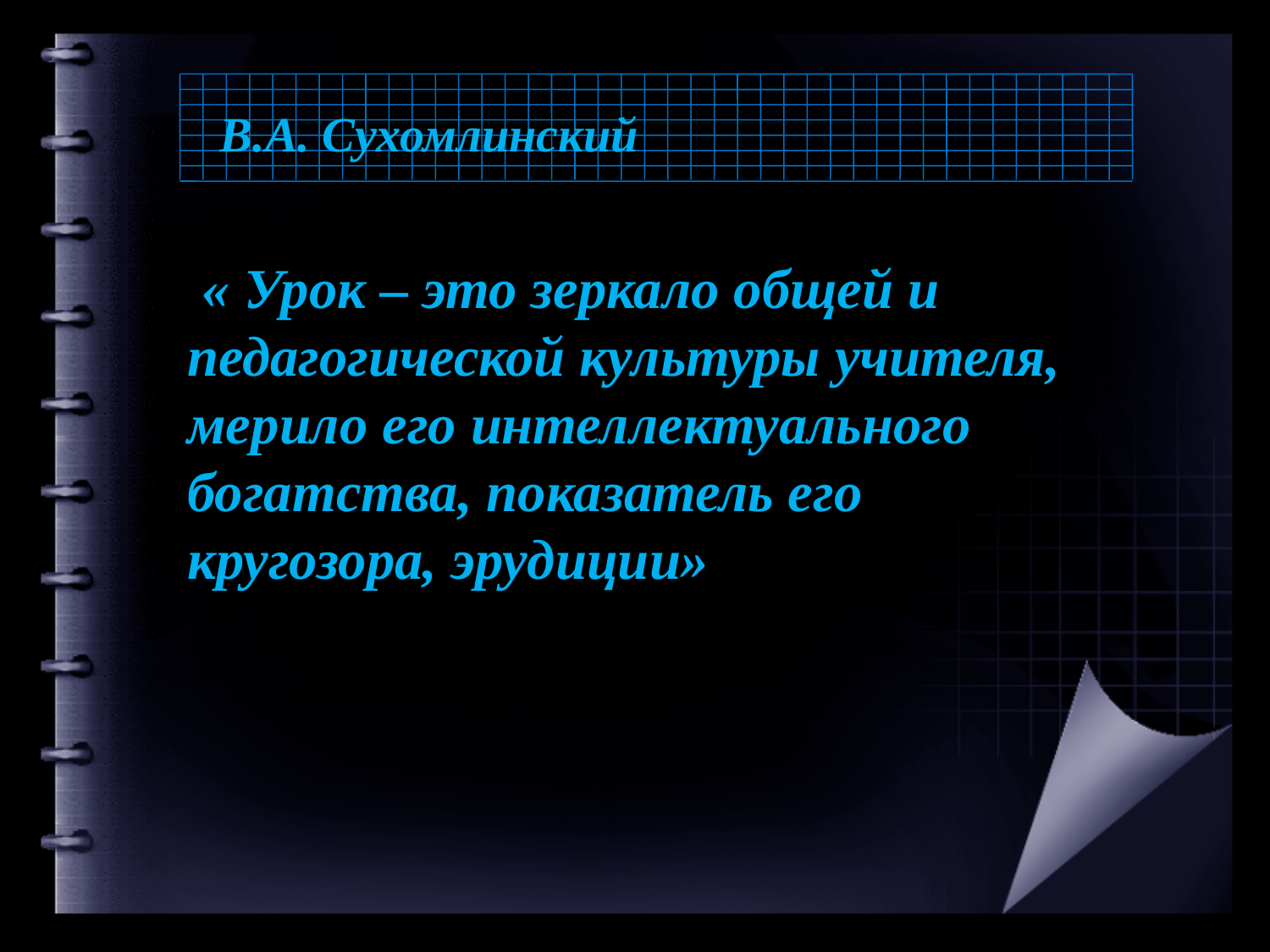

В.А. Сухомлинский
 « Урок – это зеркало общей и педагогической культуры учителя, мерило его интеллектуального богатства, показатель его кругозора, эрудиции»